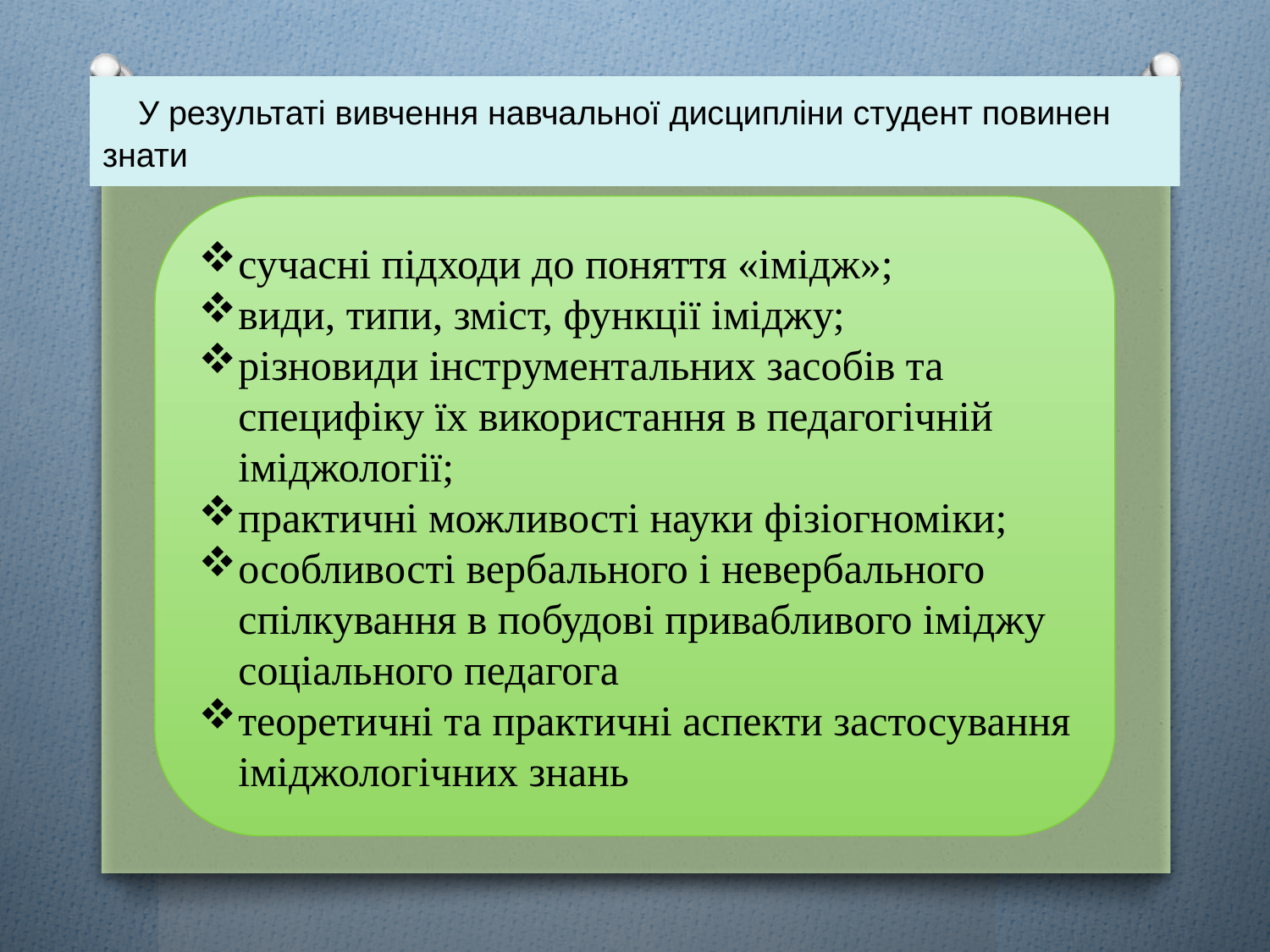

У результаті вивчення навчальної дисципліни студент повинен знати
сучасні підходи до поняття «імідж»;
види, типи, зміст, функції іміджу;
різновиди інструментальних засобів та специфіку їх використання в педагогічній іміджології;
практичні можливості науки фізіогноміки;
особливості вербального і невербального спілкування в побудові привабливого іміджу соціального педагога
теоретичні та практичні аспекти застосування іміджологічних знань